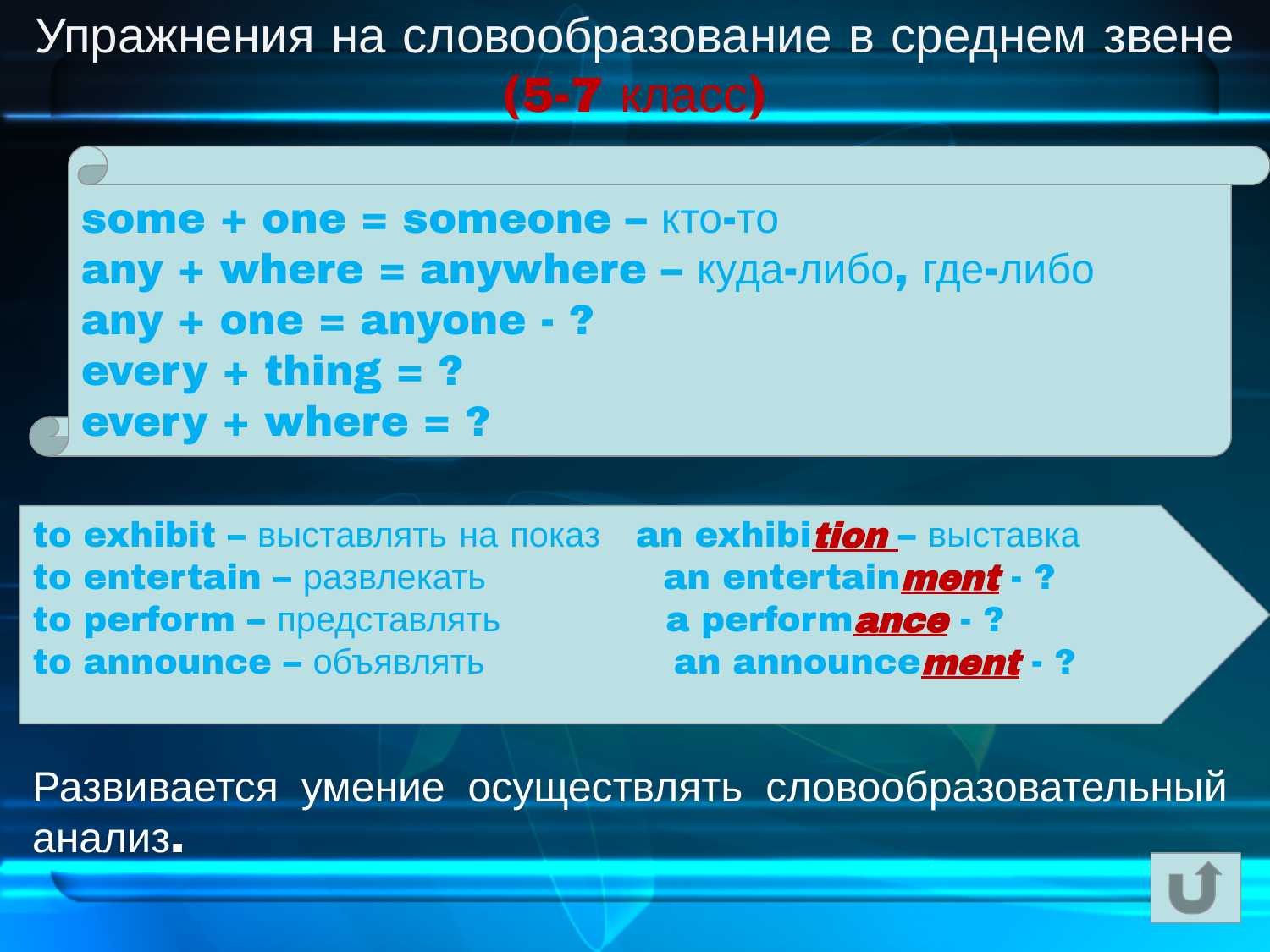

# Упражнения на словообразование в среднем звене (5-7 класс)

some + one = someone – кто-то
any + where = anywhere – куда-либо, где-либо
any + one = anyone - ?
every + thing = ?
every + where = ?

to exhibit – выставлять на показ   an exhibition – выставка
to entertain – развлекать               an entertainment - ?
to perform – представлять              a performance - ?
to announce – объявлять                an announcement - ?

Развивается умение осуществлять словообразовательный анализ.